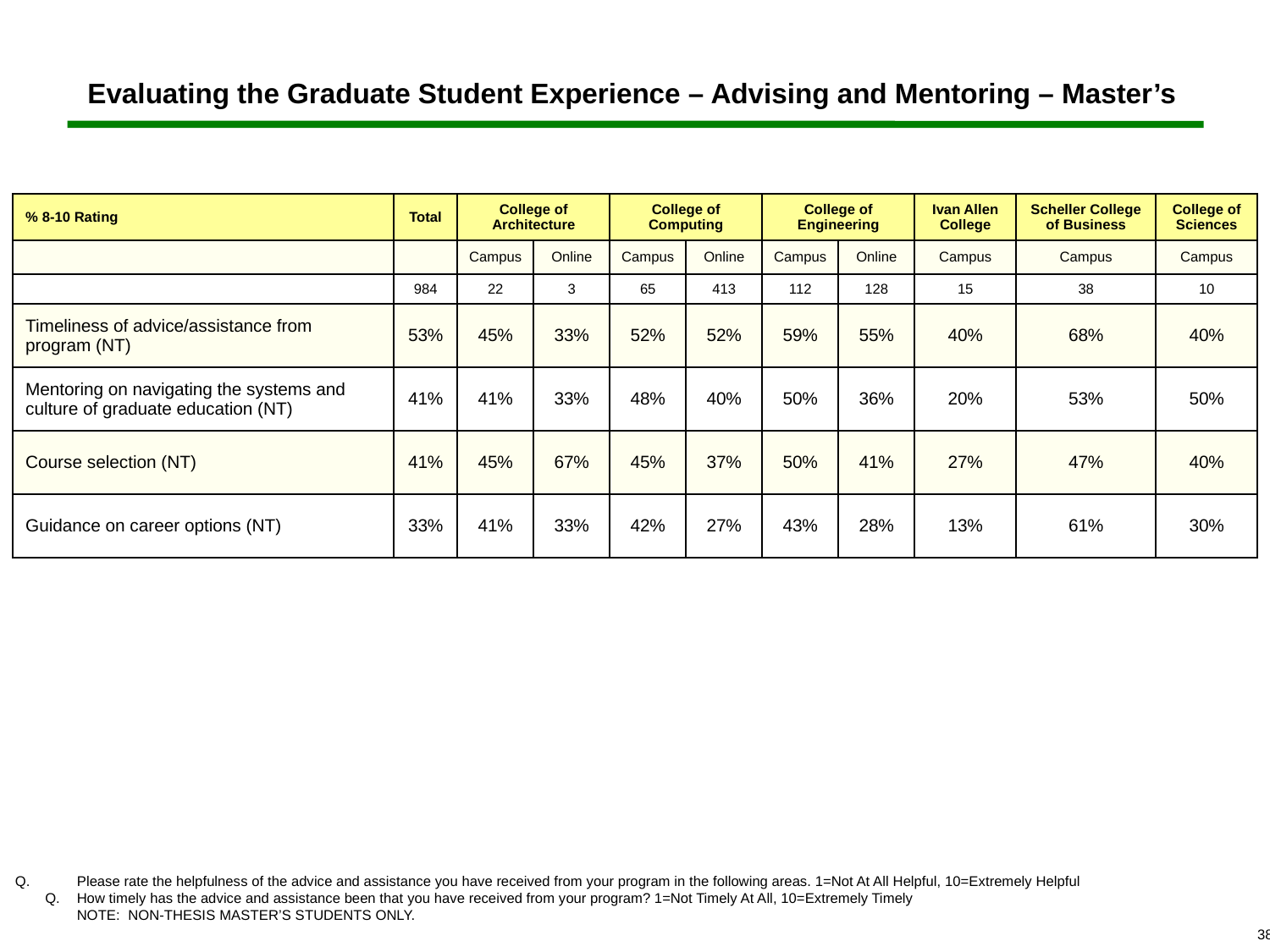

# Evaluating the Graduate Student Experience – Advising and Mentoring – Master’s
| % 8-10 Rating | Total | College of Architecture |  | College of Computing |  | College of Engineering |  | Ivan Allen College | Scheller College of Business | College of Sciences |
| --- | --- | --- | --- | --- | --- | --- | --- | --- | --- | --- |
|  |  | Campus | Online | Campus | Online | Campus | Online | Campus | Campus | Campus |
|  | 984 | 22 | 3 | 65 | 413 | 112 | 128 | 15 | 38 | 10 |
| Timeliness of advice/assistance from program (NT) | 53% | 45% | 33% | 52% | 52% | 59% | 55% | 40% | 68% | 40% |
| Mentoring on navigating the systems and culture of graduate education (NT) | 41% | 41% | 33% | 48% | 40% | 50% | 36% | 20% | 53% | 50% |
| Course selection (NT) | 41% | 45% | 67% | 45% | 37% | 50% | 41% | 27% | 47% | 40% |
| Guidance on career options (NT) | 33% | 41% | 33% | 42% | 27% | 43% | 28% | 13% | 61% | 30% |
 	Please rate the helpfulness of the advice and assistance you have received from your program in the following areas. 1=Not At All Helpful, 10=Extremely Helpful
Q.	How timely has the advice and assistance been that you have received from your program? 1=Not Timely At All, 10=Extremely Timely
	NOTE:  NON-THESIS MASTER’S STUDENTS ONLY.